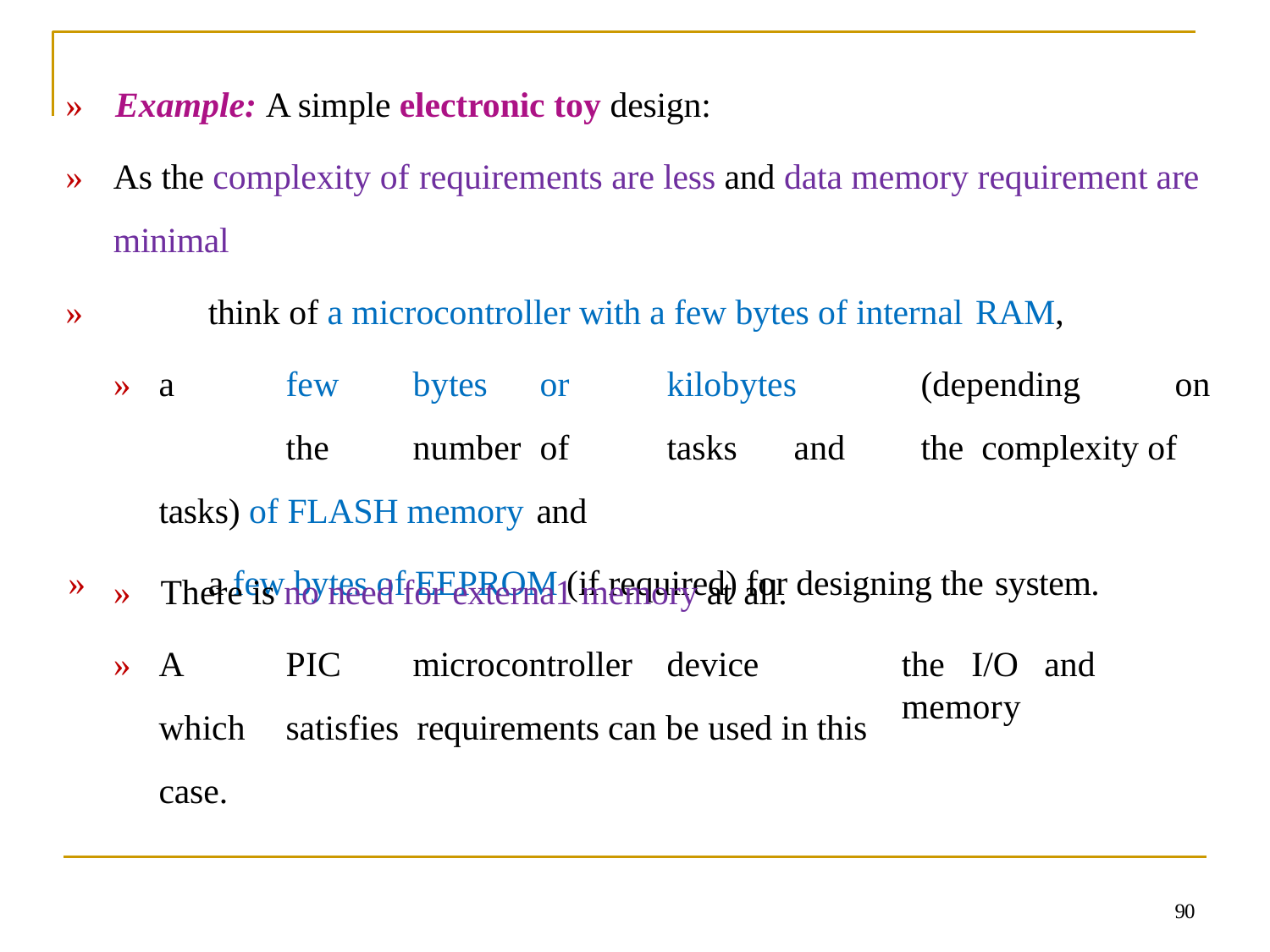

»	Example: A simple electronic toy design:
»	As the complexity of requirements are less and data memory requirement are  minimal
»	think of a microcontroller with a few bytes of internal RAM,
»	a	few	bytes	or	kilobytes	(depending	on	the	number	of	tasks	and	the  complexity of tasks) of FLASH memory and
»	a few bytes of EEPROM (if required) for designing the system.
»	There is no need for externa1 memory at all.
»	A	PIC	microcontroller	device	which	satisfies  requirements can be used in this case.
the	I/O	and	memory
90